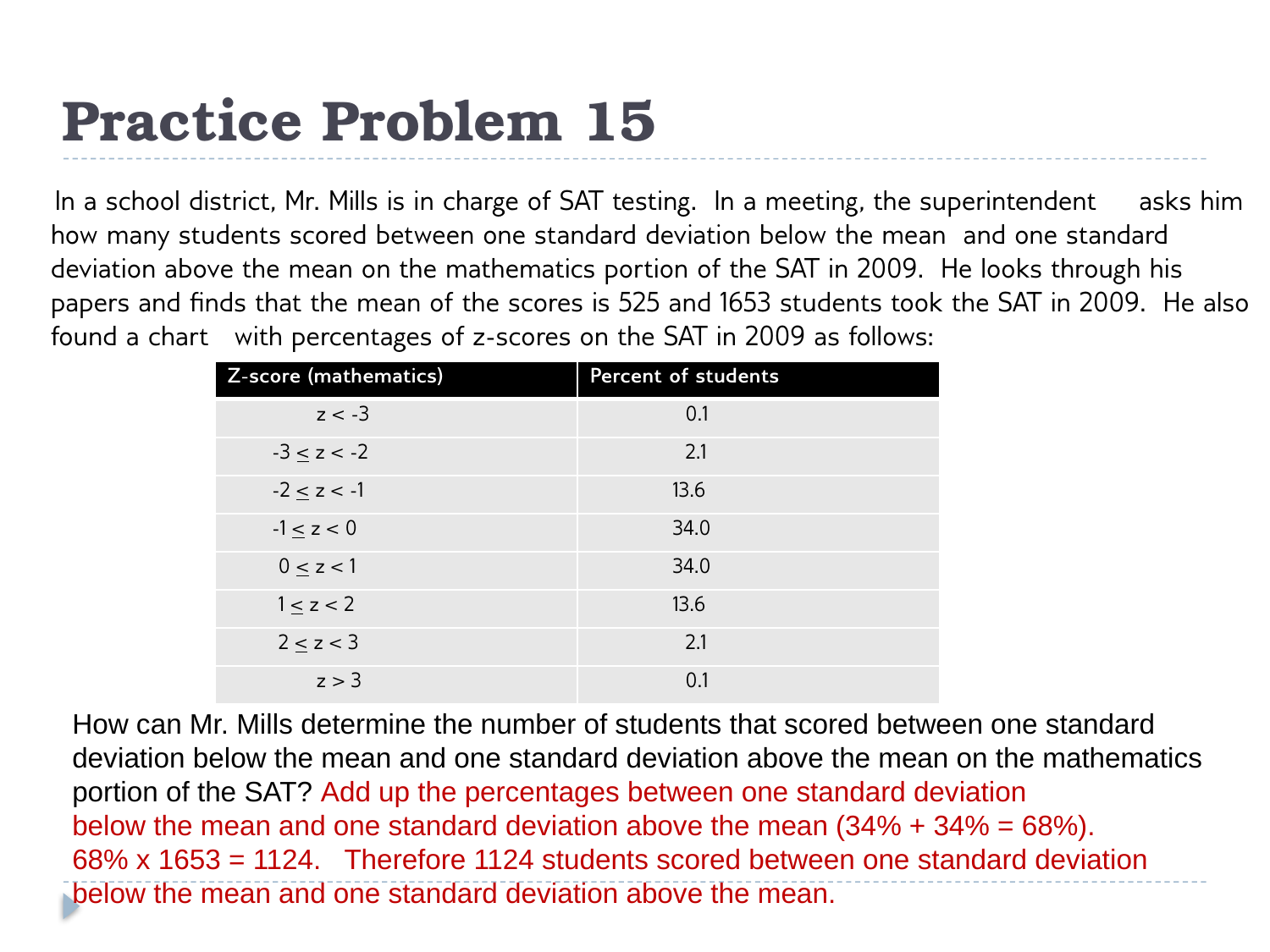

# Practice Problem 15
     In a school district, Mr. Mills is in charge of SAT testing.  In a meeting, the superintendent     asks him how many students scored between one standard deviation below the mean  and one standard deviation above the mean on the mathematics portion of the SAT in 2009.  He looks through his papers and finds that the mean of the scores is 525 and 1653 students took the SAT in 2009.  He also found a chart   with percentages of z-scores on the SAT in 2009 as follows:
| Z-score (mathematics) | Percent of students |
| --- | --- |
| z < -3 | 0.1 |
| -3 < z < -2 | 2.1 |
| -2 < z < -1 | 13.6 |
| -1 < z < 0 | 34.0 |
| 0 < z < 1 | 34.0 |
| 1 < z < 2 | 13.6 |
| 2 < z < 3 | 2.1 |
| z > 3 | 0.1 |
How can Mr. Mills determine the number of students that scored between one standard deviation below the mean and one standard deviation above the mean on the mathematics portion of the SAT? Add up the percentages between one standard deviation
below the mean and one standard deviation above the mean (34% + 34% = 68%).
68% x 1653 = 1124.   Therefore 1124 students scored between one standard deviation below the mean and one standard deviation above the mean.